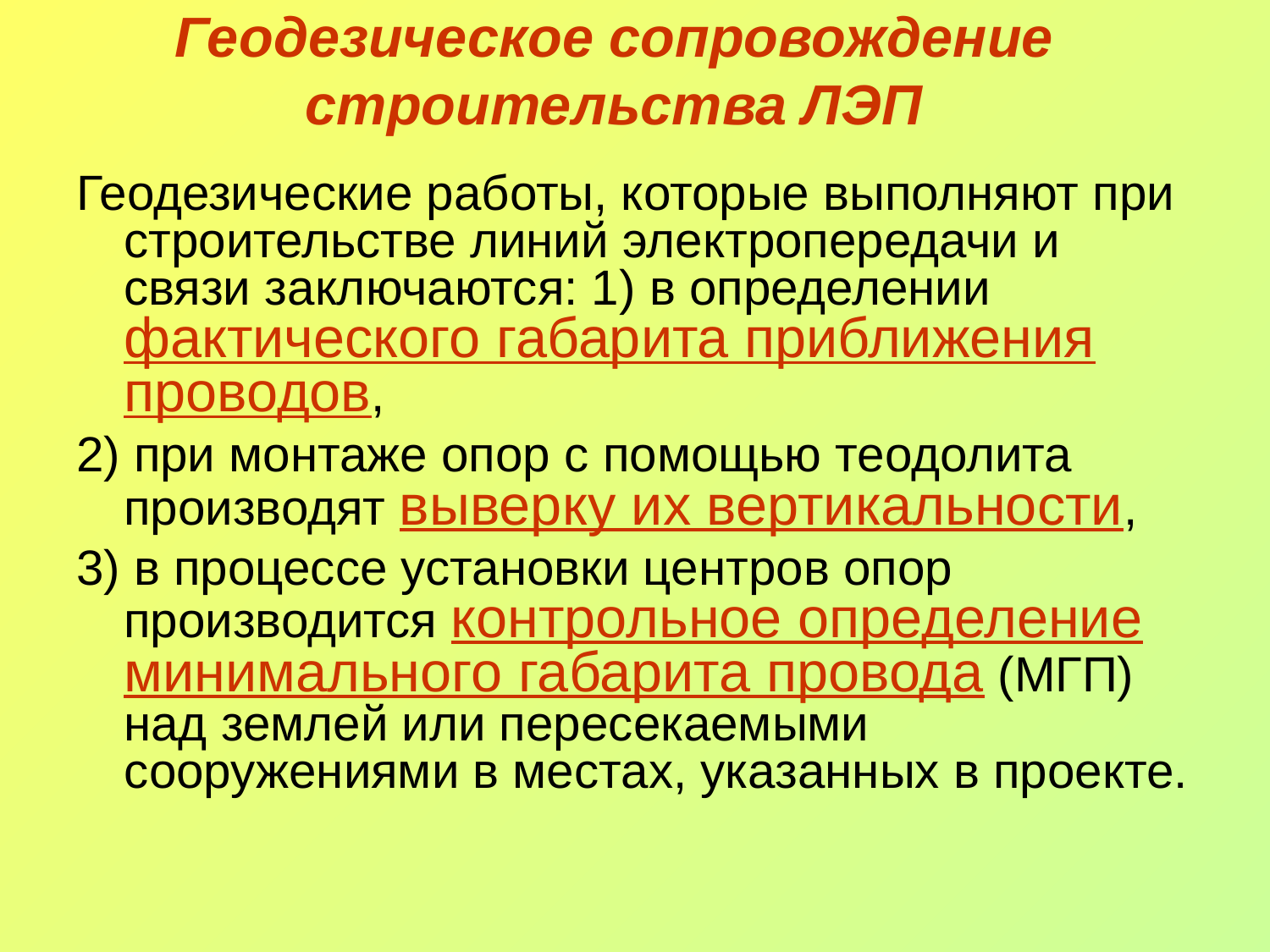

# Геодезическое сопровождение строительства ЛЭП
Геодезические работы, которые выполняют при строительстве линий электропередачи и связи заключаются: 1) в определении фактического габарита приближения проводов,
2) при монтаже опор с помощью теодолита производят выверку их вертикальности,
3) в процессе установки центров опор производится контрольное определение минимального габарита провода (МГП) над землей или пересекаемыми сооружениями в местах, указанных в проекте.